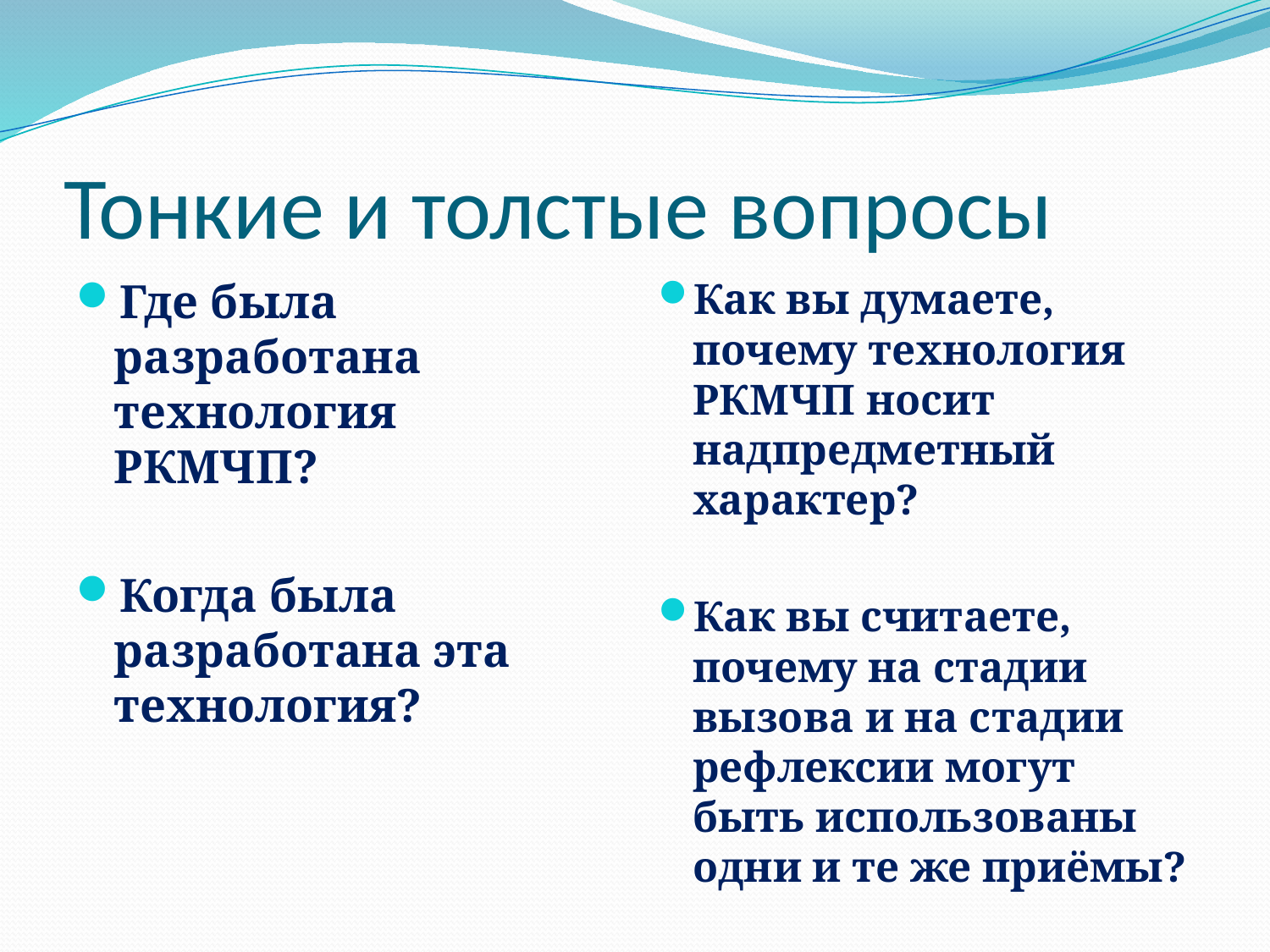

# Тонкие и толстые вопросы
Как вы думаете, почему технология РКМЧП носит надпредметный характер?

Как вы считаете, почему на стадии вызова и на стадии рефлексии могут быть использованы одни и те же приёмы?
Где была разработана технология РКМЧП?

Когда была разработана эта технология?